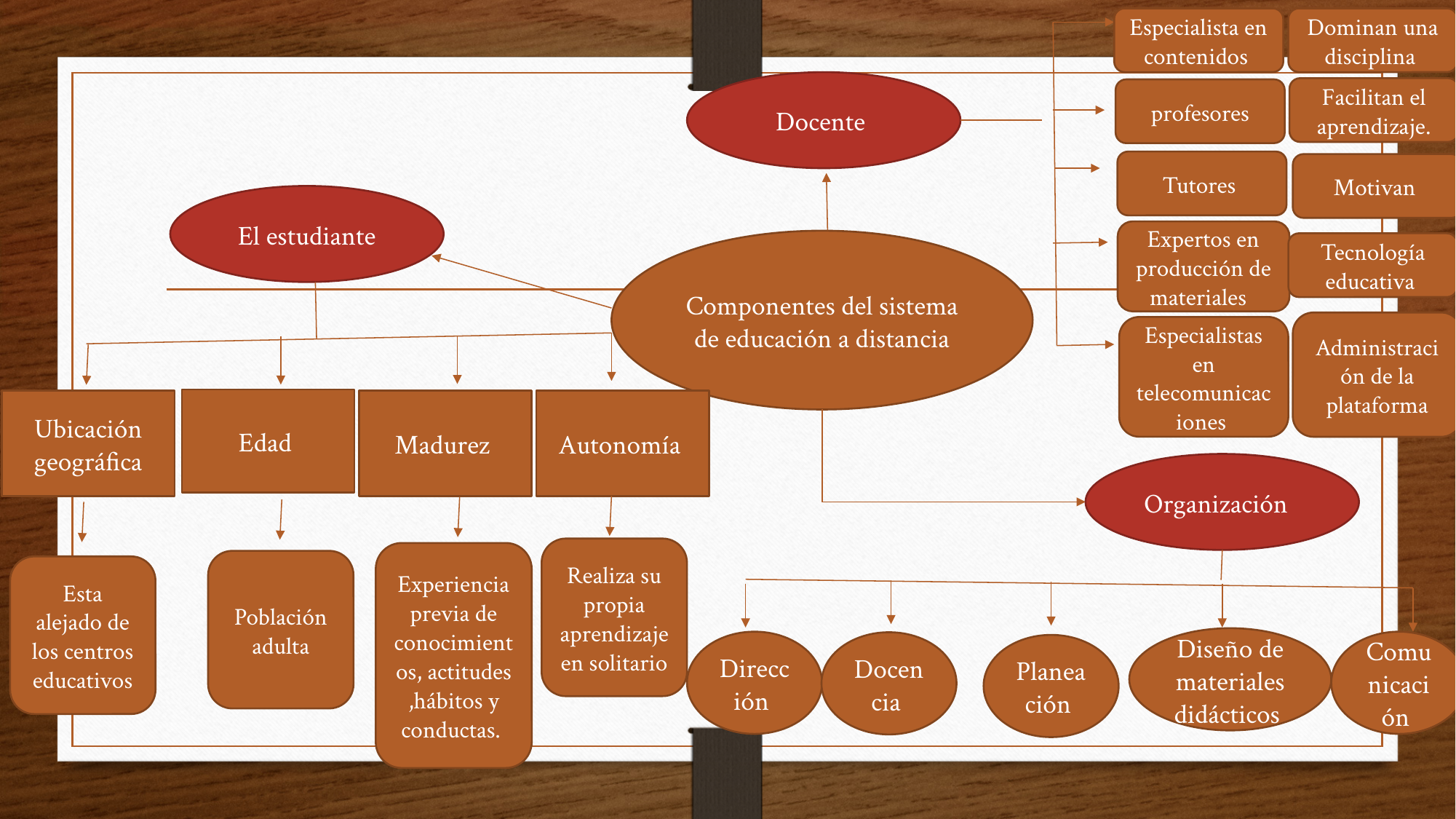

Especialista en contenidos
Dominan una disciplina
Docente

Facilitan el aprendizaje.
profesores
Tutores
Motivan
El estudiante
Expertos en producción de materiales
Componentes del sistema de educación a distancia
Tecnología educativa
Administración de la plataforma
Especialistas en telecomunicaciones
Edad
Ubicación geográfica
Madurez
Autonomía
Organización
Realiza su propia aprendizaje en solitario
Experiencia previa de conocimientos, actitudes ,hábitos y conductas.
Población adulta
Esta alejado de los centros educativos
Diseño de materiales didácticos
Dirección
Comunicación
Docencia
Planeación